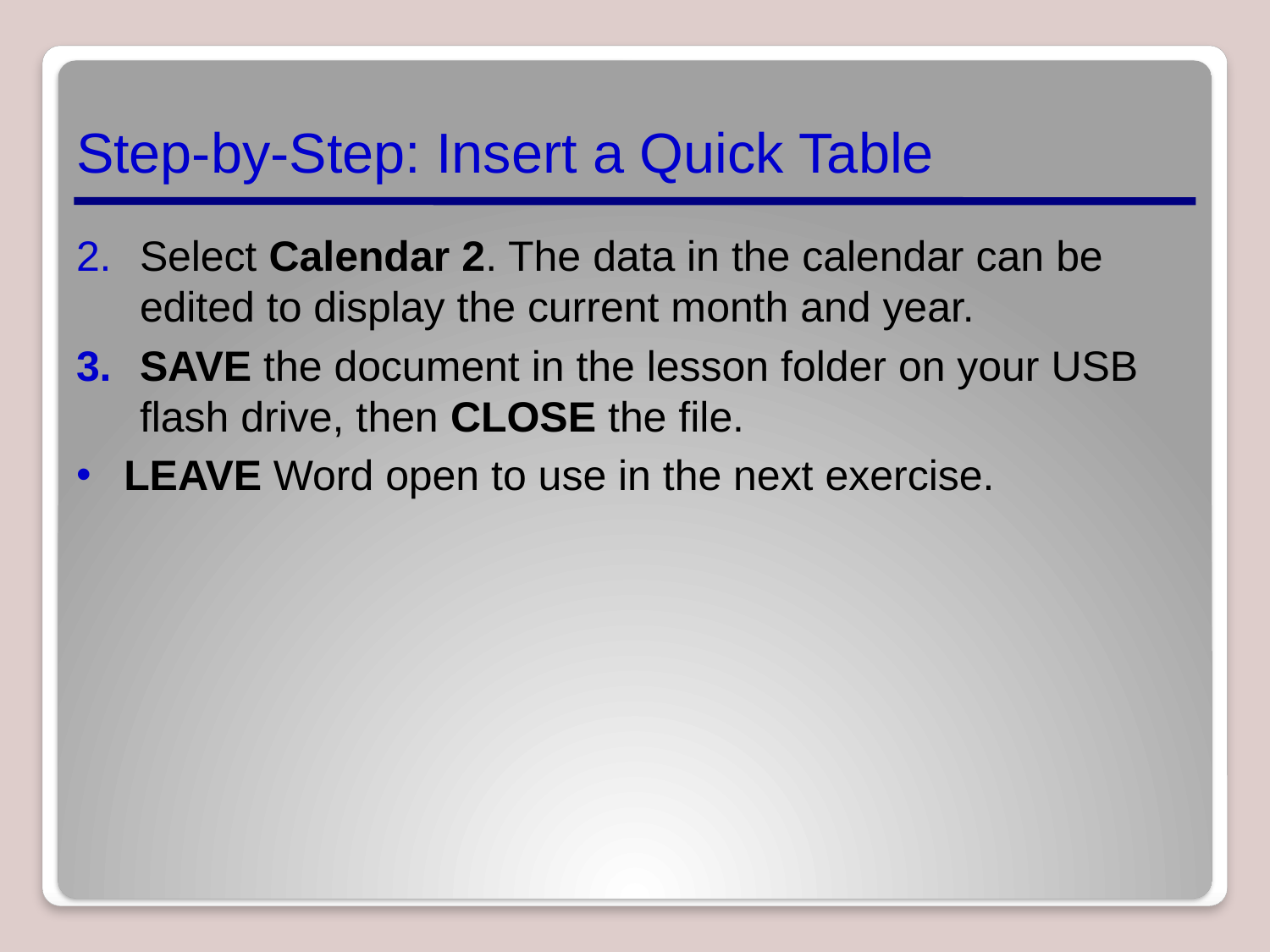

# Step-by-Step: Insert a Quick Table
Select Calendar 2. The data in the calendar can be edited to display the current month and year.
SAVE the document in the lesson folder on your USB flash drive, then CLOSE the file.
LEAVE Word open to use in the next exercise.